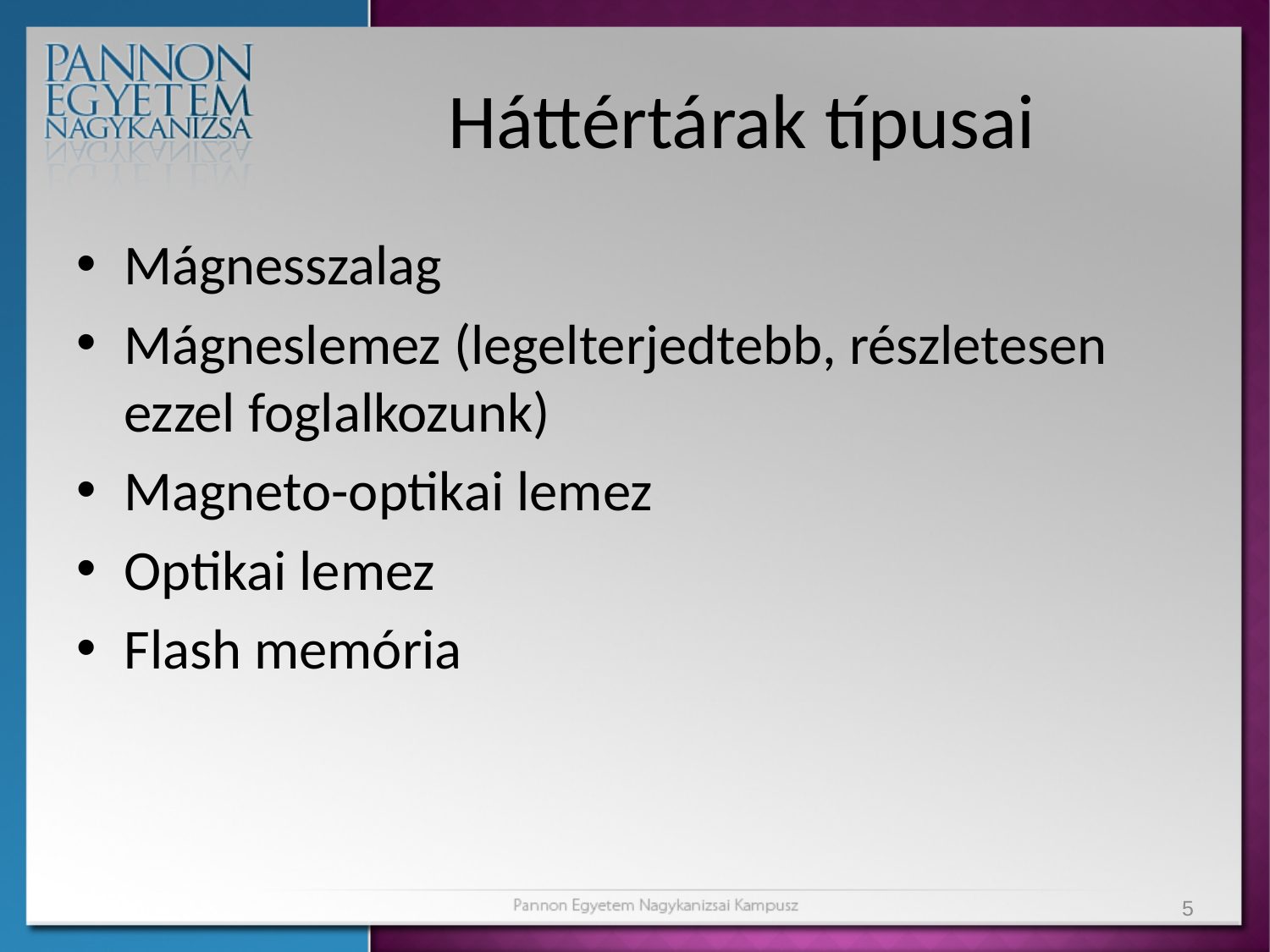

# Háttértárak típusai
Mágnesszalag
Mágneslemez (legelterjedtebb, részletesen ezzel foglalkozunk)
Magneto-optikai lemez
Optikai lemez
Flash memória
5